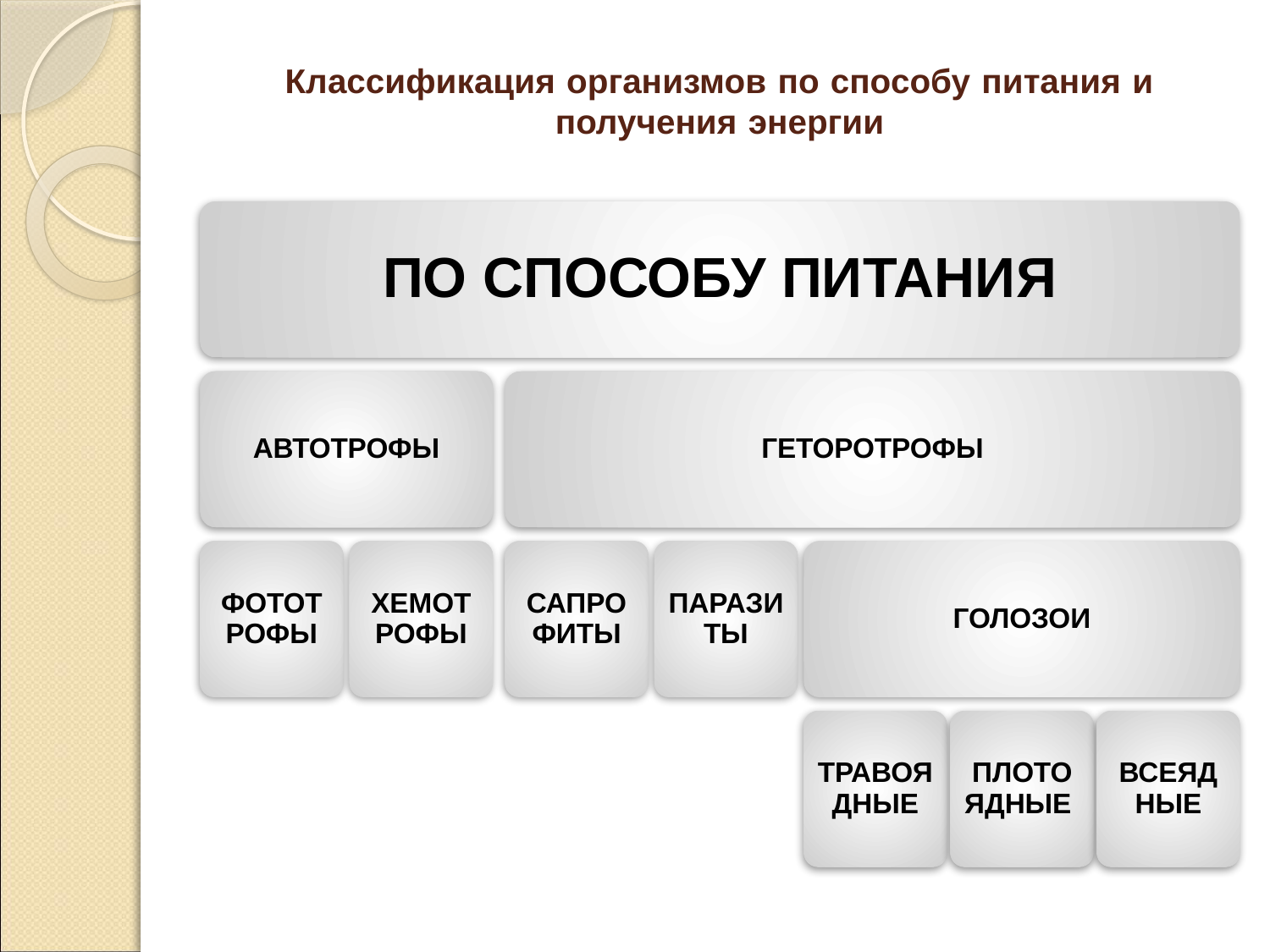

# Классификация организмов по способу питания и получения энергии
ПО СПОСОБУ ПИТАНИЯ
АВТОТРОФЫ
ФОТОТРОФЫ
ХЕМОТРОФЫ
ГЕТОРОТРОФЫ
САПРОФИТЫ
ПАРАЗИТЫ
ГОЛОЗОИ
ТРАВОЯДНЫЕ
ПЛОТОЯДНЫЕ
ВСЕЯДНЫЕ